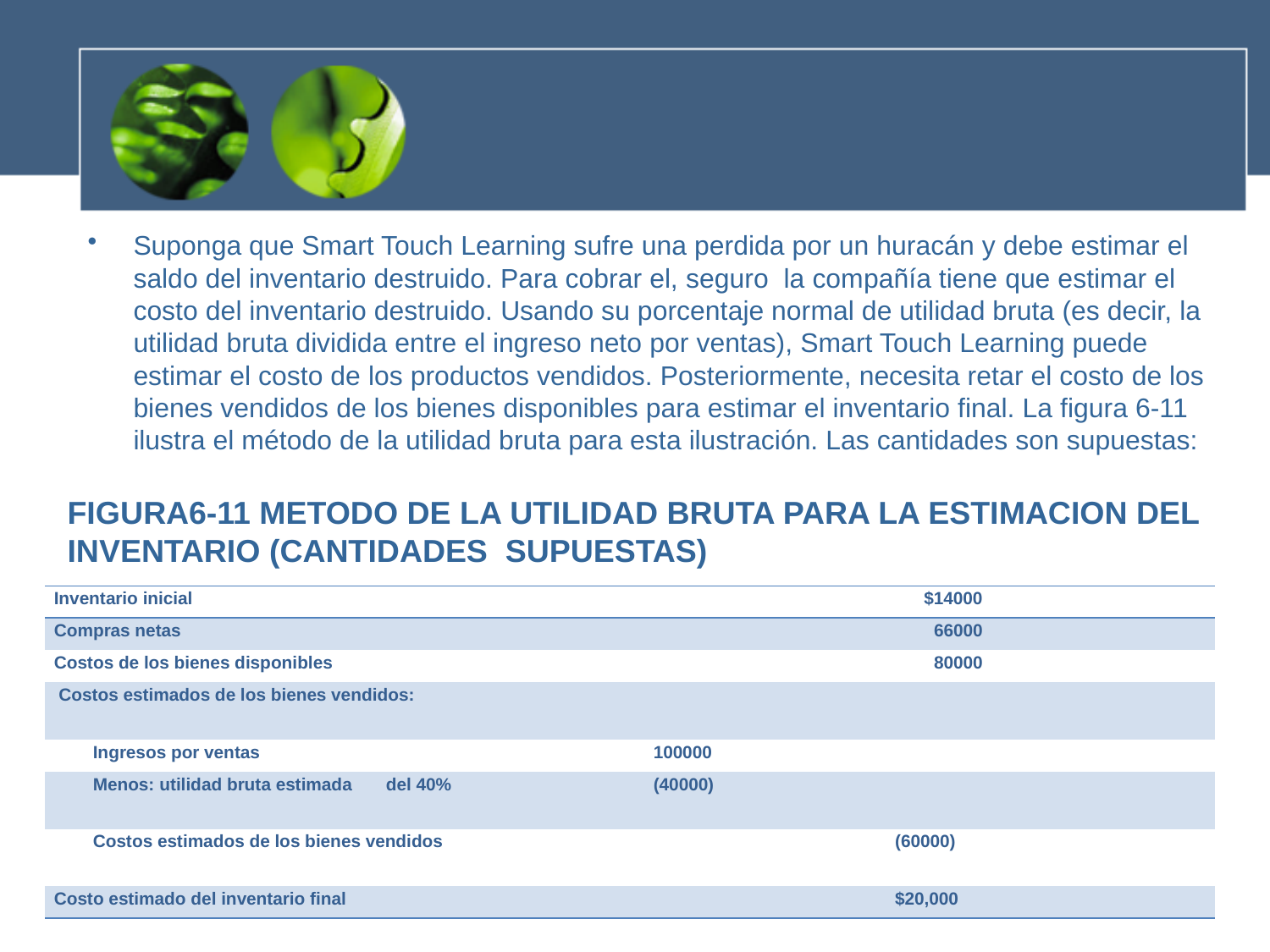

Suponga que Smart Touch Learning sufre una perdida por un huracán y debe estimar el saldo del inventario destruido. Para cobrar el, seguro  la compañía tiene que estimar el costo del inventario destruido. Usando su porcentaje normal de utilidad bruta (es decir, la utilidad bruta dividida entre el ingreso neto por ventas), Smart Touch Learning puede estimar el costo de los productos vendidos. Posteriormente, necesita retar el costo de los bienes vendidos de los bienes disponibles para estimar el inventario final. La figura 6-11 ilustra el método de la utilidad bruta para esta ilustración. Las cantidades son supuestas:
FIGURA6-11 METODO DE LA UTILIDAD BRUTA PARA LA ESTIMACION DEL INVENTARIO (CANTIDADES  SUPUESTAS)

| Inventario inicial |  | $14000 |
| --- | --- | --- |
| Compras netas |  | 66000 |
| Costos de los bienes disponibles |  | 80000 |
| Costos estimados de los bienes vendidos: |  |  |
| Ingresos por ventas | 100000 |  |
| Menos: utilidad bruta estimada del 40% | (40000) |  |
| Costos estimados de los bienes vendidos |  | (60000) |
| Costo estimado del inventario final |  | $20,000 |